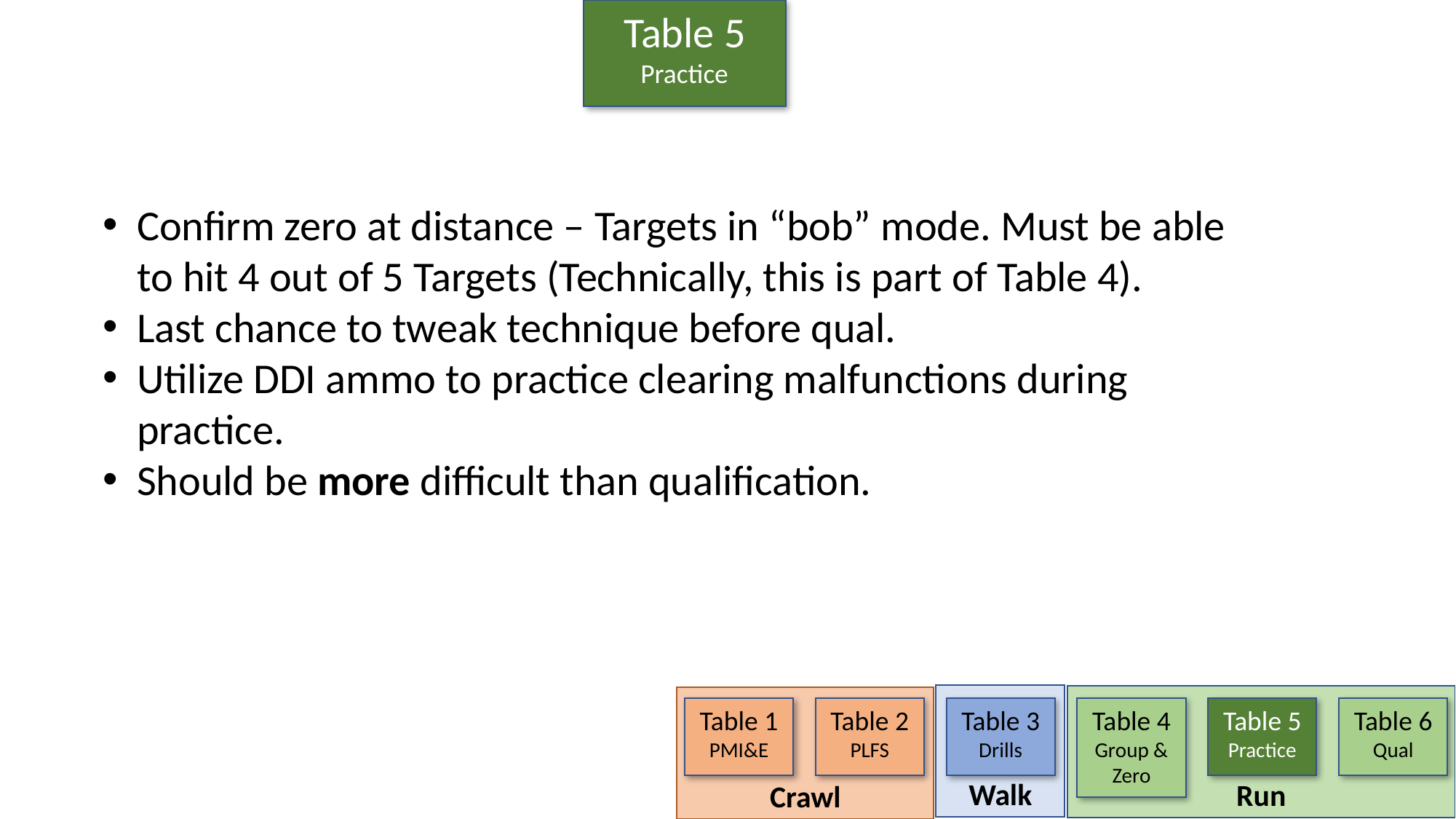

Table 5
Practice
Confirm zero at distance – Targets in “bob” mode. Must be able to hit 4 out of 5 Targets (Technically, this is part of Table 4).
Last chance to tweak technique before qual.
Utilize DDI ammo to practice clearing malfunctions during practice.
Should be more difficult than qualification.
Walk
Run
Crawl
Table 5
Practice
Table 4
Group & Zero
Table 3
Drills
Table 2
PLFS

Table 6
Qual
Table 1
PMI&E